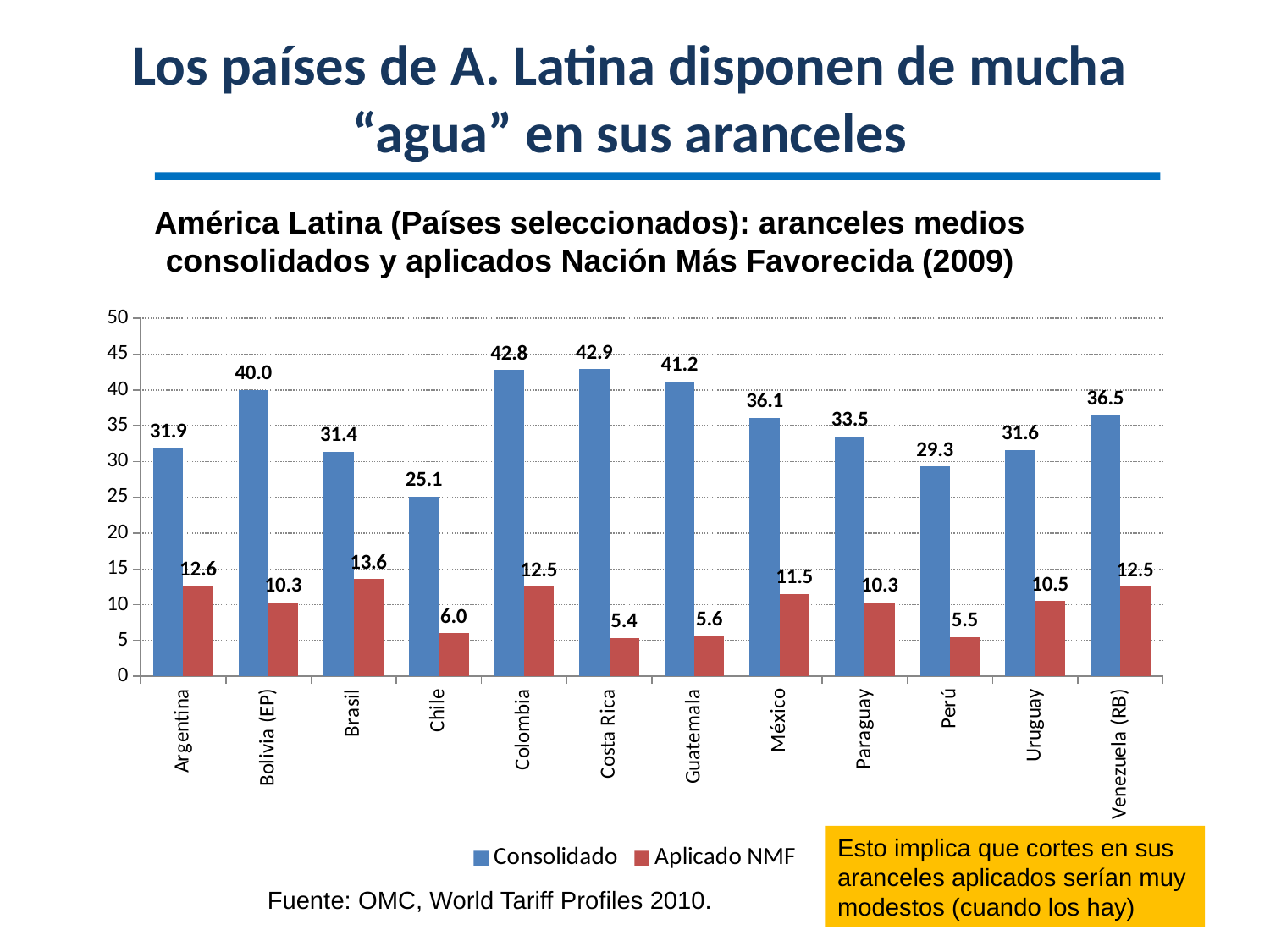

# Los países de A. Latina disponen de mucha “agua” en sus aranceles

América Latina (Países seleccionados): aranceles medios consolidados y aplicados Nación Más Favorecida (2009)

### Chart

| Category | Consolidado | Aplicado NMF |
|---|---|---|
| Argentina | 31.9 | 12.6 |
| Bolivia (EP) | 40.0 | 10.3 |
| Brasil | 31.4 | 13.6 |
| Chile | 25.1 | 6.0 |
| Colombia | 42.8 | 12.5 |
| Costa Rica | 42.9 | 5.4 |
| Guatemala | 41.2 | 5.6 |
| México | 36.1 | 11.5 |
| Paraguay | 33.5 | 10.3 |
| Perú | 29.3 | 5.5 |
| Uruguay | 31.6 | 10.5 |
| Venezuela (RB) | 36.5 | 12.5 |
Esto implica que cortes en sus aranceles aplicados serían muy modestos (cuando los hay)
Fuente: OMC, World Tariff Profiles 2010.